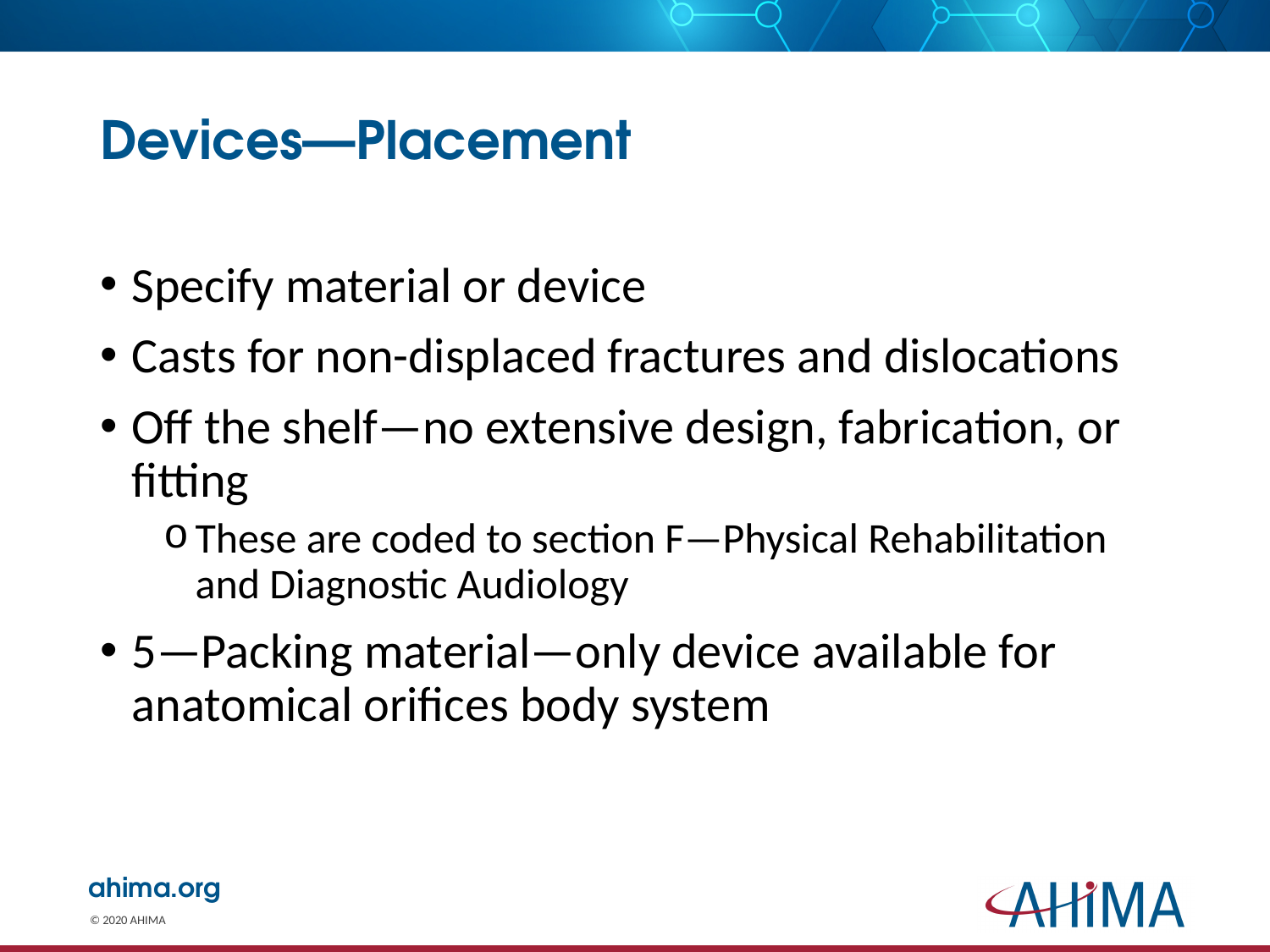

# Devices—Placement
Specify material or device
Casts for non-displaced fractures and dislocations
Off the shelf—no extensive design, fabrication, or fitting
These are coded to section F—Physical Rehabilitation and Diagnostic Audiology
5—Packing material—only device available for anatomical orifices body system